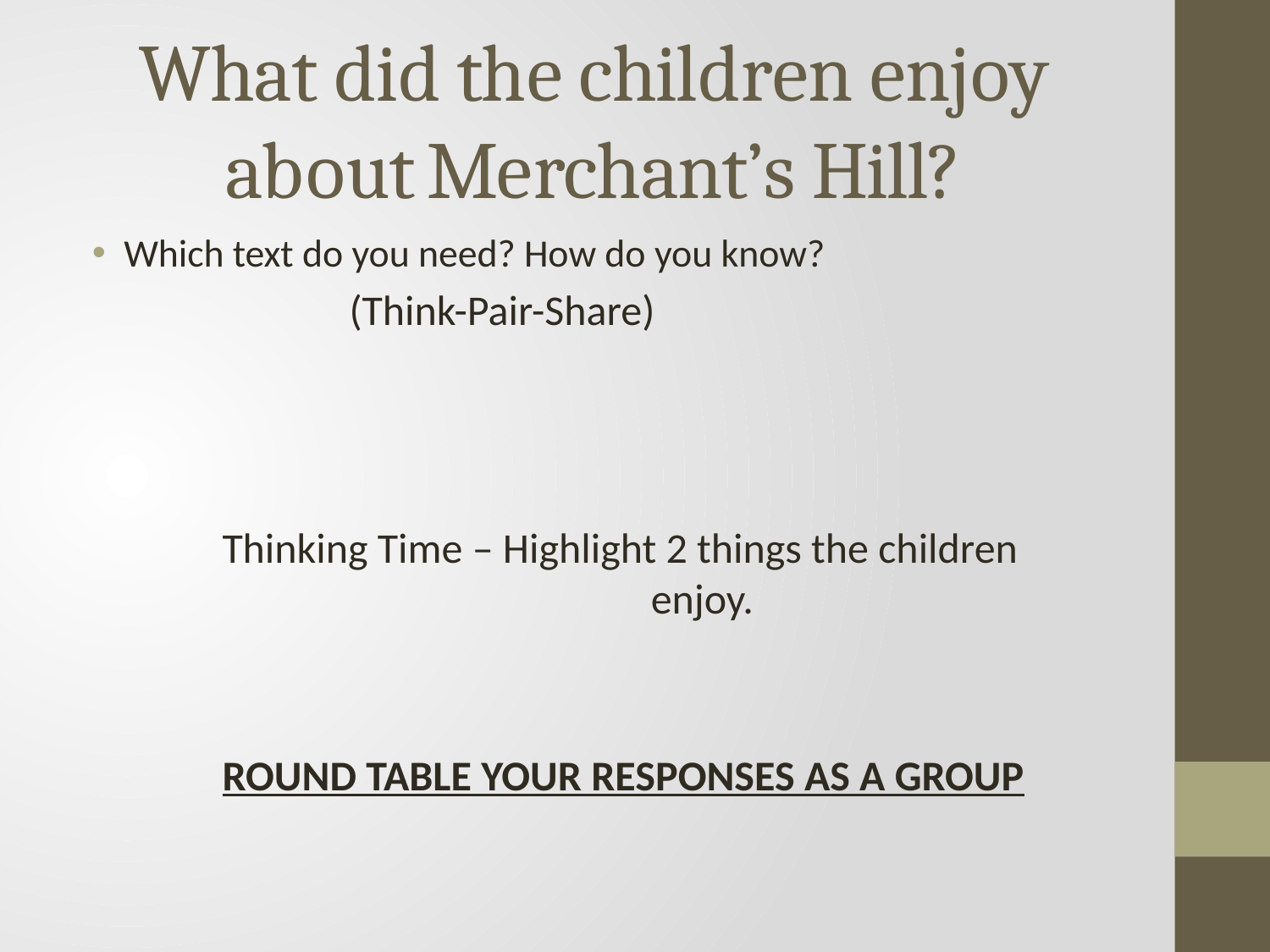

# What did the children enjoy about Merchant’s Hill?
Which text do you need? How do you know?
	(Think-Pair-Share)

Thinking Time – Highlight 2 things the children 			     enjoy.

ROUND TABLE YOUR RESPONSES AS A GROUP